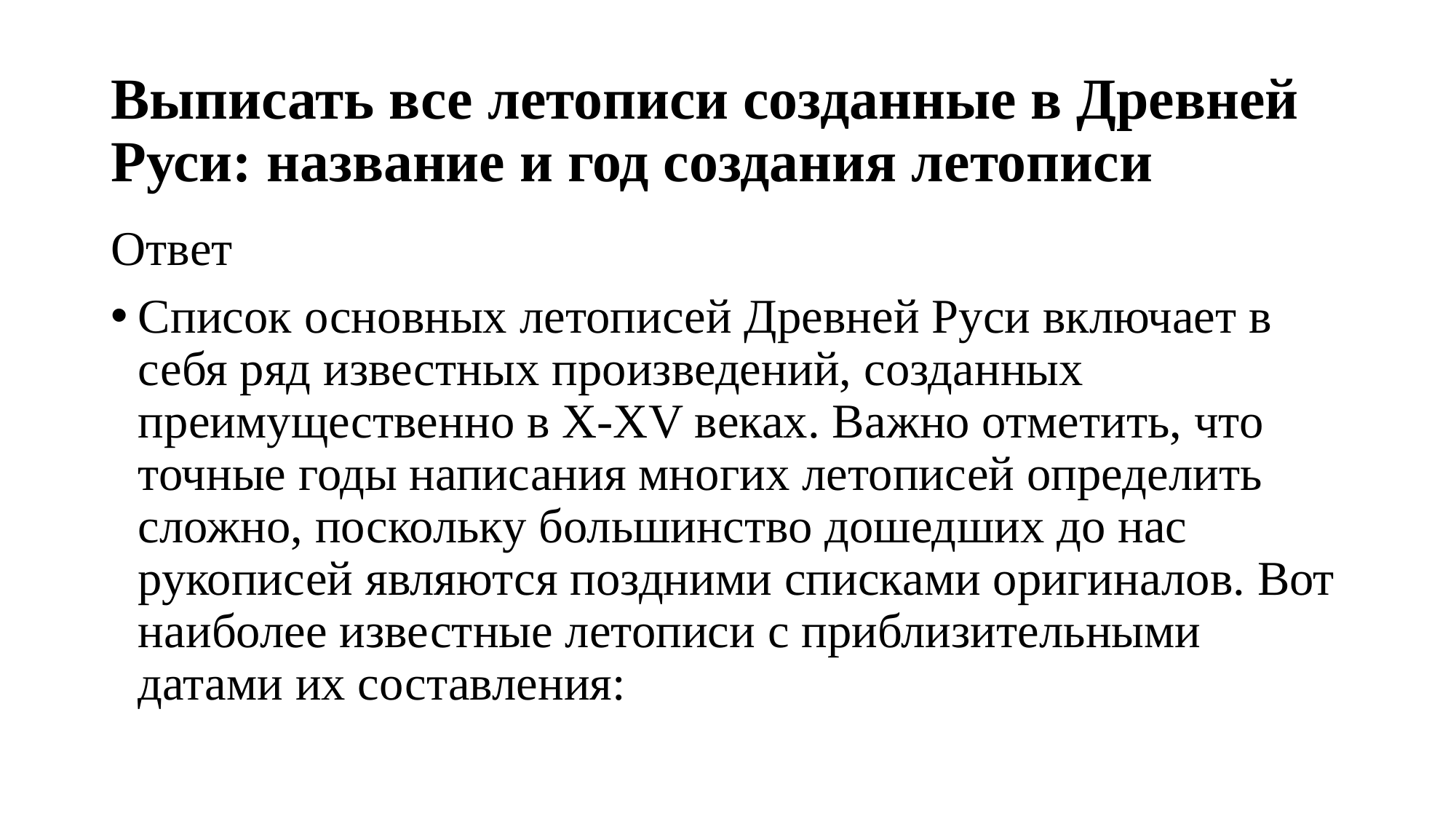

# Выписать все летописи созданные в Древней Руси: название и год создания летописи
Ответ
Список основных летописей Древней Руси включает в себя ряд известных произведений, созданных преимущественно в X-XV веках. Важно отметить, что точные годы написания многих летописей определить сложно, поскольку большинство дошедших до нас рукописей являются поздними списками оригиналов. Вот наиболее известные летописи с приблизительными датами их составления: